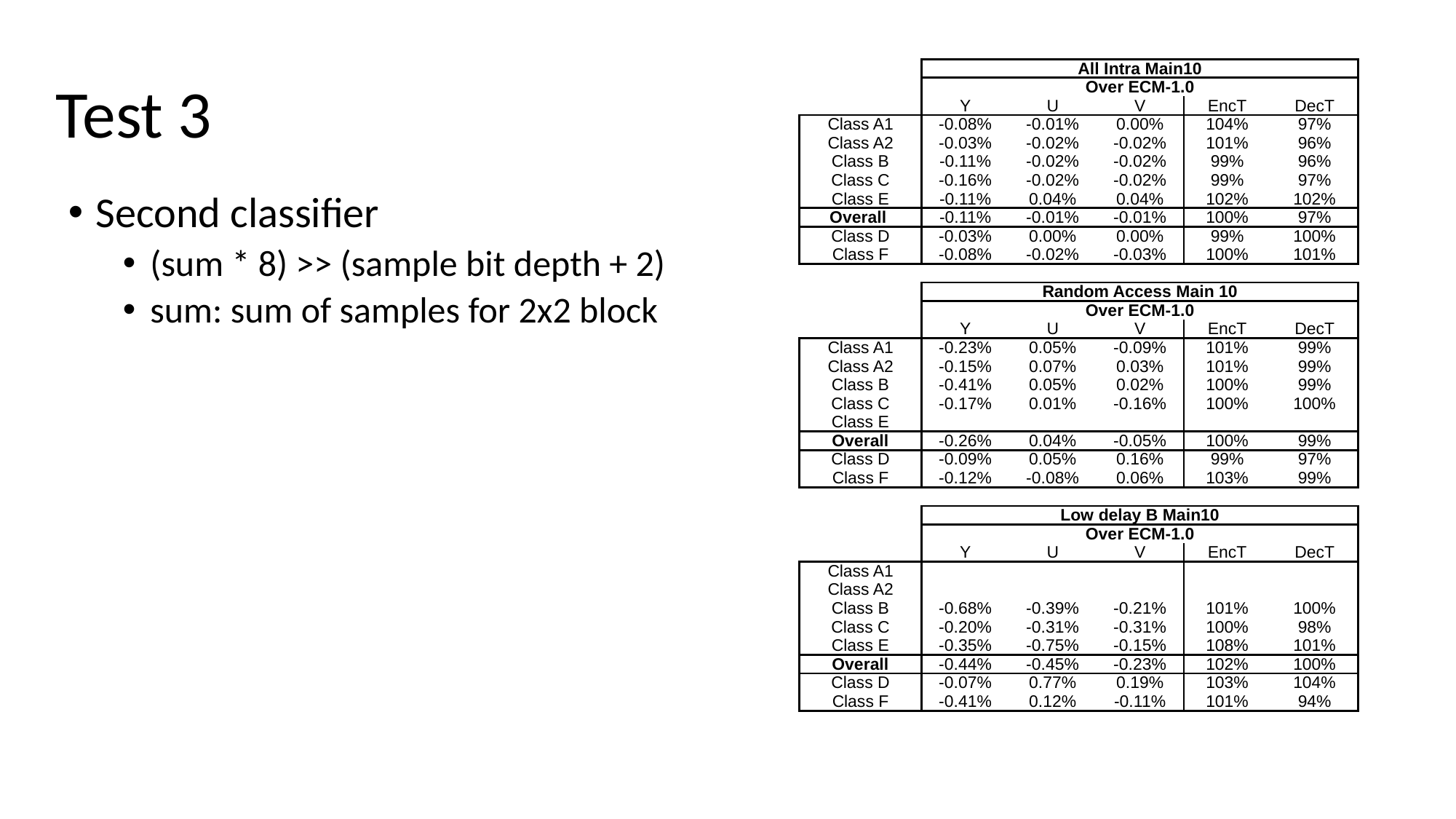

# Test 3
|  | All Intra Main10 |  |  |  |  |
| --- | --- | --- | --- | --- | --- |
|  | Over ECM-1.0 |  |  |  |  |
|  | Y | U | V | EncT | DecT |
| Class A1 | -0.08% | -0.01% | 0.00% | 104% | 97% |
| Class A2 | -0.03% | -0.02% | -0.02% | 101% | 96% |
| Class B | -0.11% | -0.02% | -0.02% | 99% | 96% |
| Class C | -0.16% | -0.02% | -0.02% | 99% | 97% |
| Class E | -0.11% | 0.04% | 0.04% | 102% | 102% |
| Overall | -0.11% | -0.01% | -0.01% | 100% | 97% |
| Class D | -0.03% | 0.00% | 0.00% | 99% | 100% |
| Class F | -0.08% | -0.02% | -0.03% | 100% | 101% |
|  |  |  |  |  |  |
|  | Random Access Main 10 |  |  |  |  |
|  | Over ECM-1.0 |  |  |  |  |
|  | Y | U | V | EncT | DecT |
| Class A1 | -0.23% | 0.05% | -0.09% | 101% | 99% |
| Class A2 | -0.15% | 0.07% | 0.03% | 101% | 99% |
| Class B | -0.41% | 0.05% | 0.02% | 100% | 99% |
| Class C | -0.17% | 0.01% | -0.16% | 100% | 100% |
| Class E |  |  |  |  |  |
| Overall | -0.26% | 0.04% | -0.05% | 100% | 99% |
| Class D | -0.09% | 0.05% | 0.16% | 99% | 97% |
| Class F | -0.12% | -0.08% | 0.06% | 103% | 99% |
|  |  |  |  |  |  |
|  | Low delay B Main10 |  |  |  |  |
|  | Over ECM-1.0 |  |  |  |  |
|  | Y | U | V | EncT | DecT |
| Class A1 |  |  |  |  |  |
| Class A2 |  |  |  |  |  |
| Class B | -0.68% | -0.39% | -0.21% | 101% | 100% |
| Class C | -0.20% | -0.31% | -0.31% | 100% | 98% |
| Class E | -0.35% | -0.75% | -0.15% | 108% | 101% |
| Overall | -0.44% | -0.45% | -0.23% | 102% | 100% |
| Class D | -0.07% | 0.77% | 0.19% | 103% | 104% |
| Class F | -0.41% | 0.12% | -0.11% | 101% | 94% |
Second classifier
(sum * 8) >> (sample bit depth + 2)
sum: sum of samples for 2x2 block